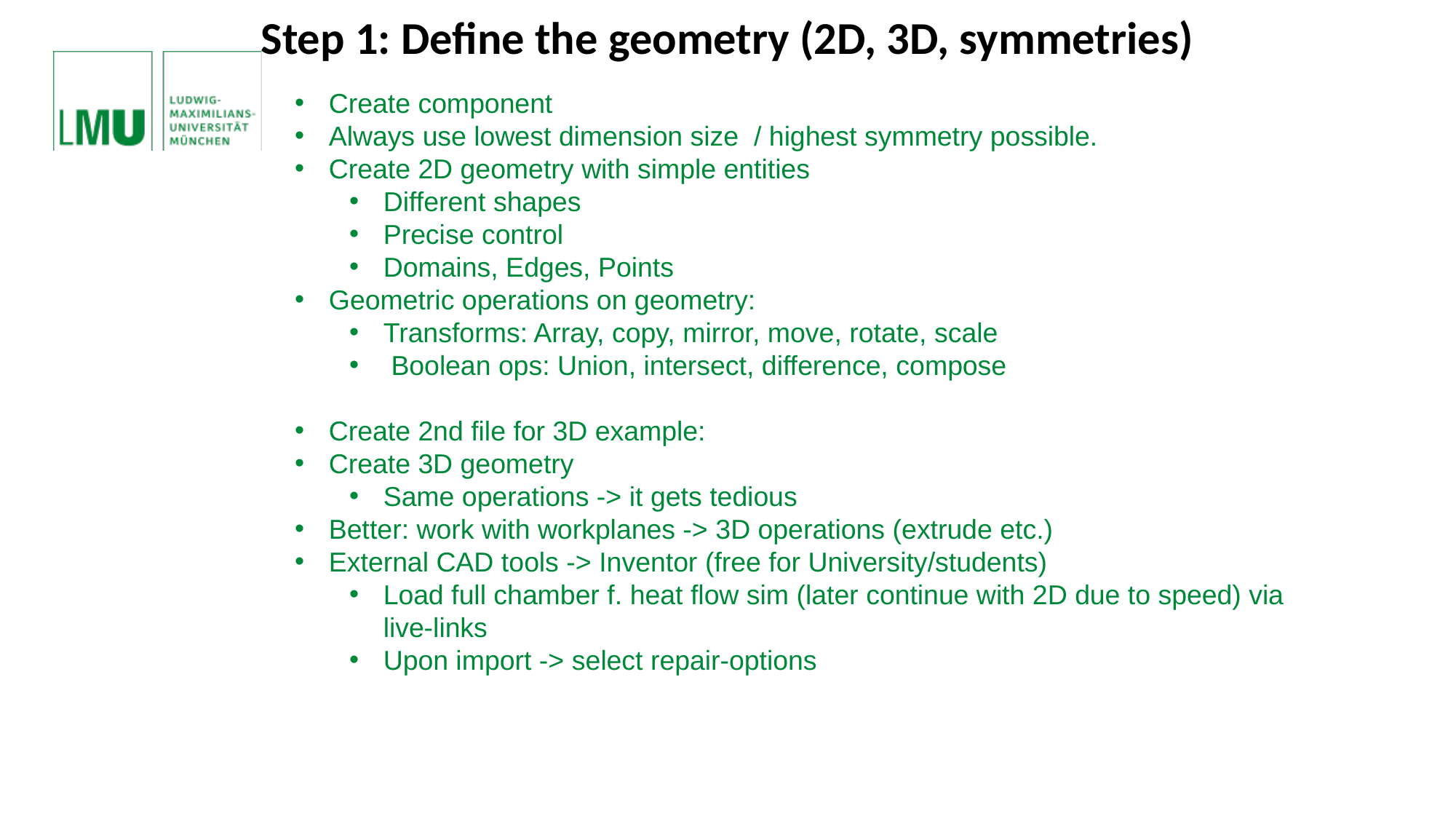

Step 1: Define the geometry (2D, 3D, symmetries)
Create component
Always use lowest dimension size  / highest symmetry possible.
Create 2D geometry with simple entities
Different shapes
Precise control
Domains, Edges, Points
Geometric operations on geometry:
Transforms: Array, copy, mirror, move, rotate, scale
 Boolean ops: Union, intersect, difference, compose

Create 2nd file for 3D example:
Create 3D geometry
Same operations -> it gets tedious
Better: work with workplanes -> 3D operations (extrude etc.)
External CAD tools -> Inventor (free for University/students)
Load full chamber f. heat flow sim (later continue with 2D due to speed) via live-links
Upon import -> select repair-options